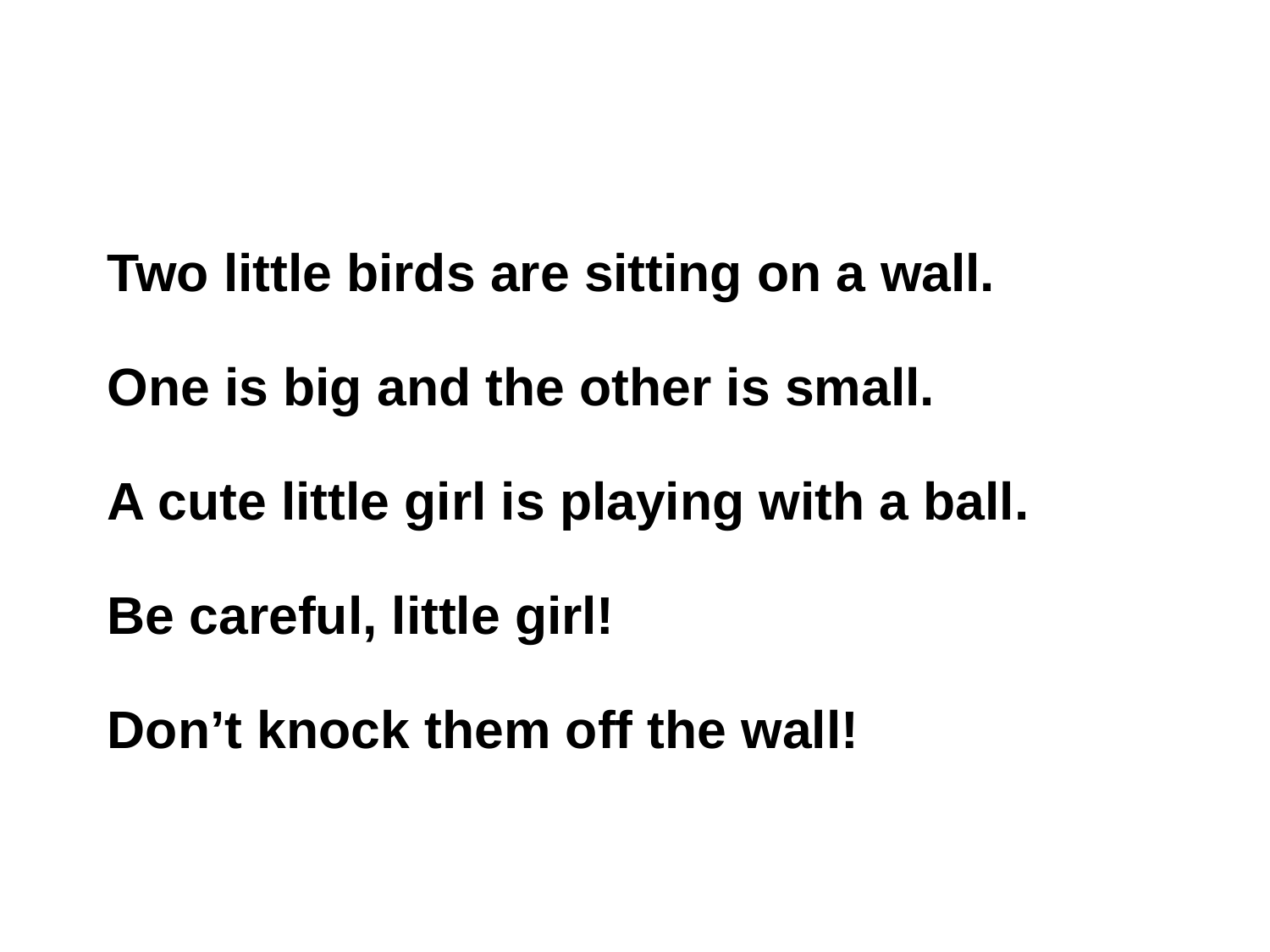

Two little birds are sitting on a wall.
One is big and the other is small.
A cute little girl is playing with a ball.
Be careful, little girl!
Don’t knock them off the wall!